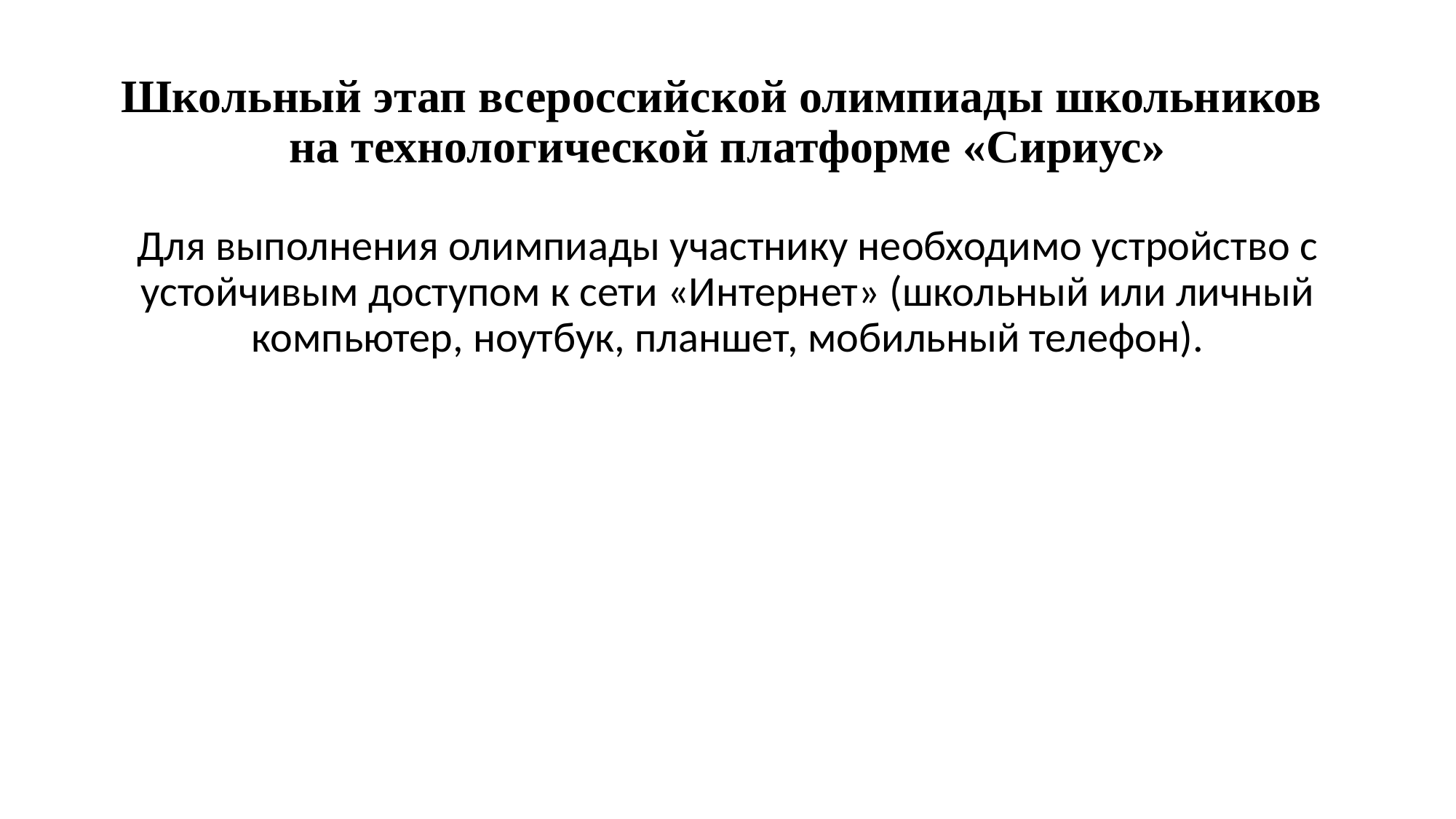

# Школьный этап всероссийской олимпиады школьников на технологической платформе «Сириус»
Для выполнения олимпиады участнику необходимо устройство с устойчивым доступом к сети «Интернет» (школьный или личный компьютер, ноутбук, планшет, мобильный телефон).